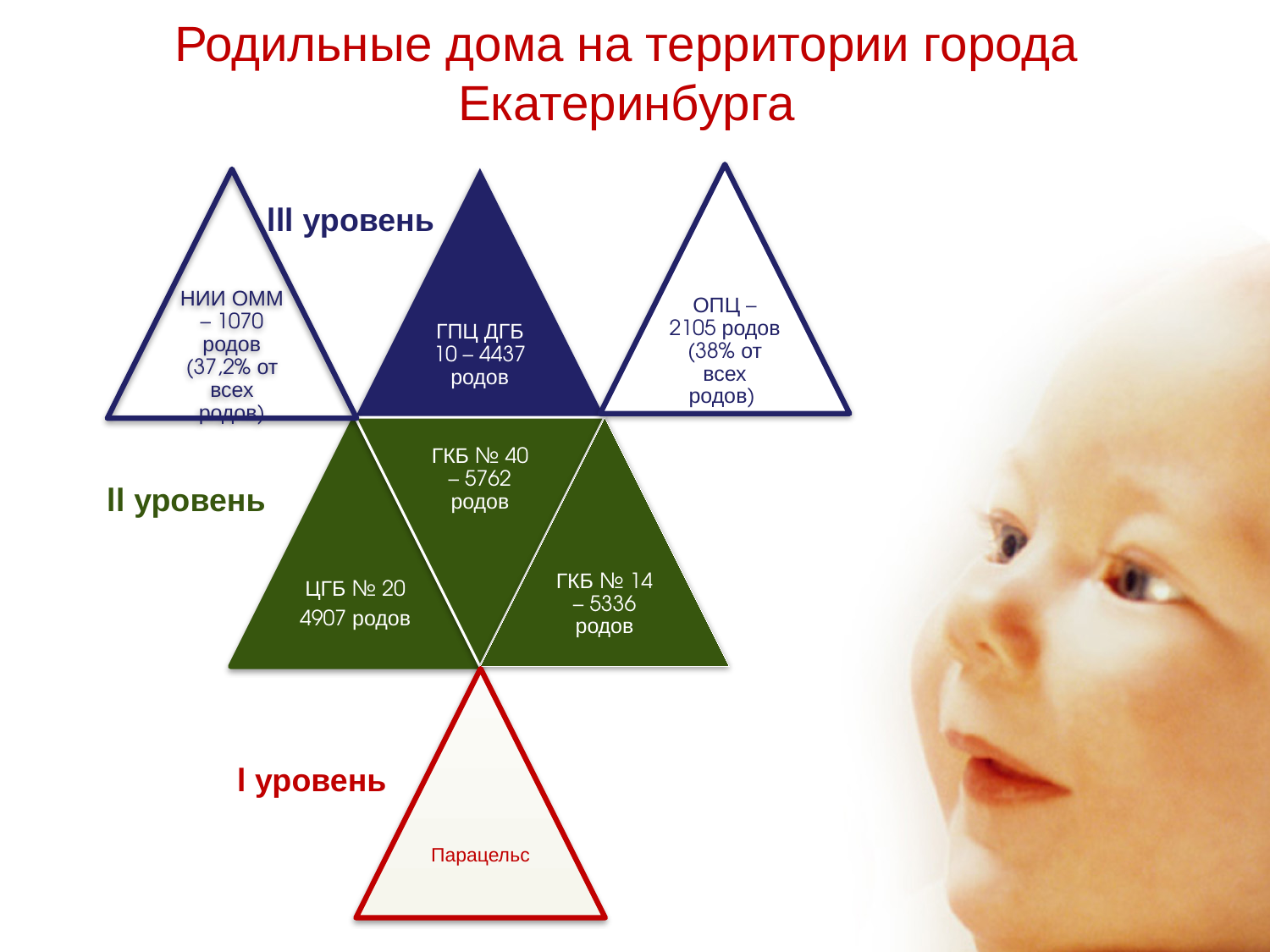

# Родильные дома на территории города Екатеринбурга
ГПЦ ДГБ 10 – 4437 родов
ЦГБ № 20
4907 родов
ГКБ № 40 – 5762 родов
ГКБ № 14 – 5336 родов
НИИ ОММ – 1070 родов (37,2% от всех родов)

Парацельс

ОПЦ – 2105 родов (38% от всех родов)
III уровень
II уровень
I уровень